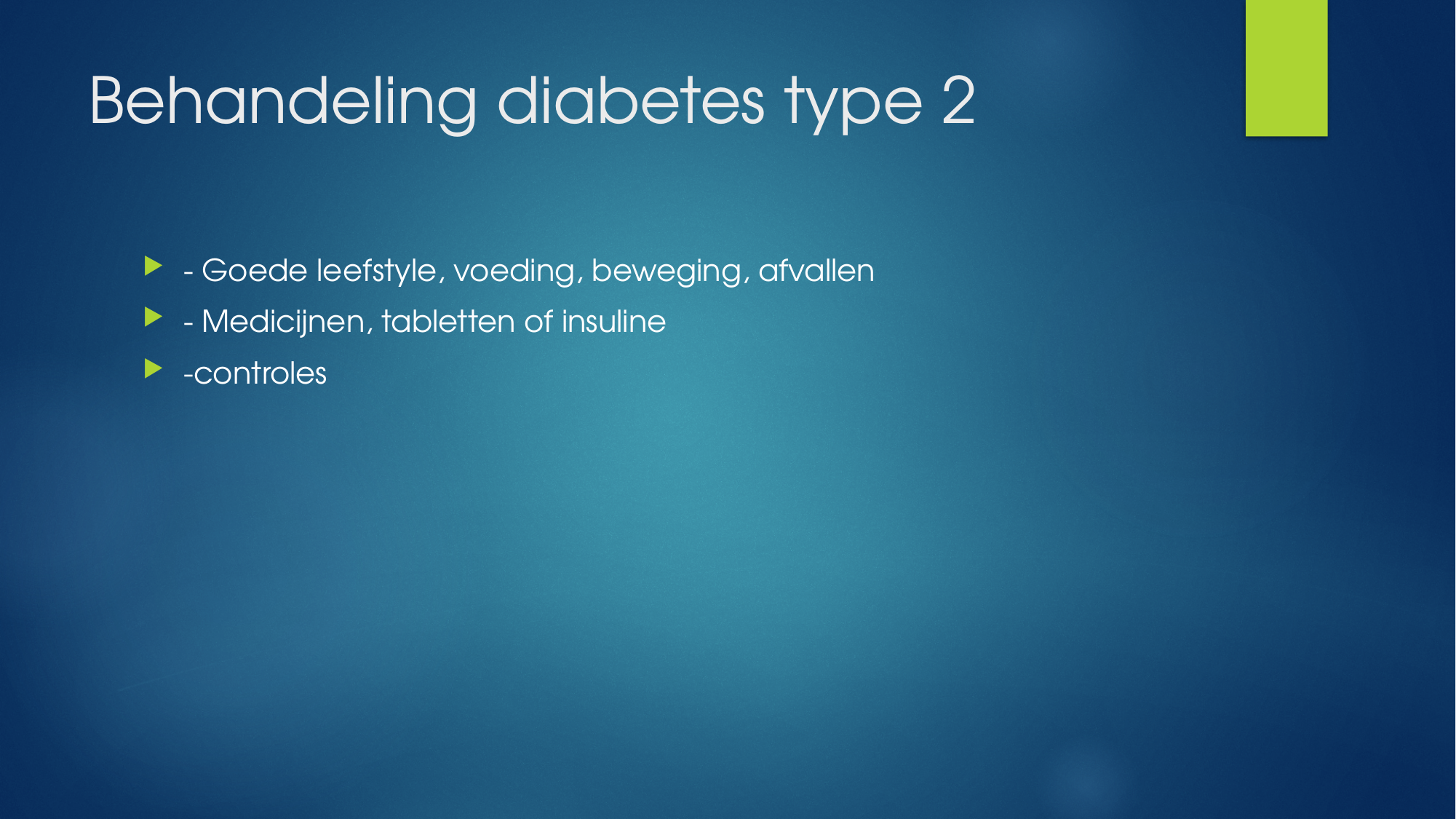

# Behandeling diabetes type 2
- Goede leefstyle, voeding, beweging, afvallen
- Medicijnen, tabletten of insuline
-controles